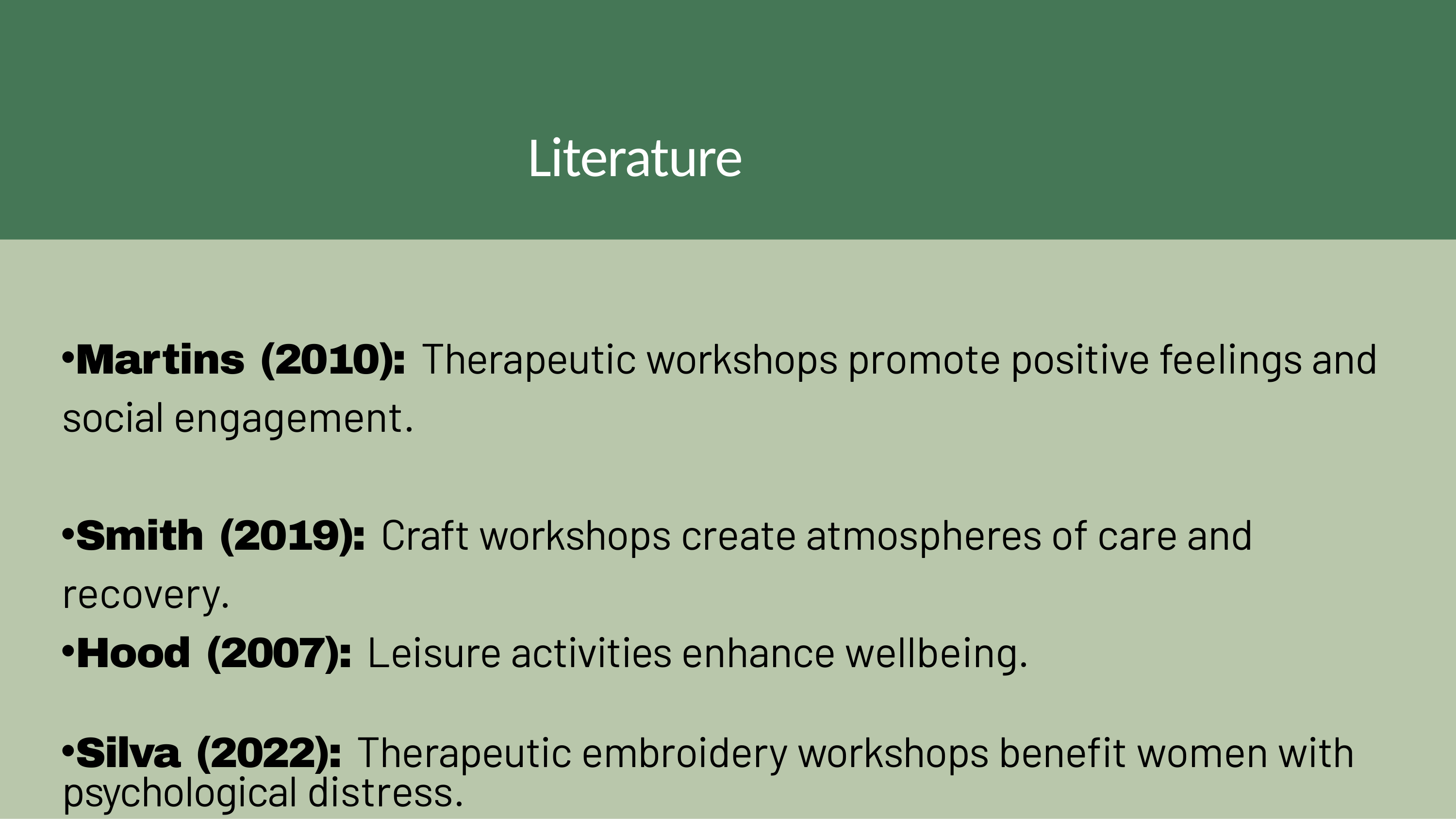

# Literature
Martins (2010): Therapeutic workshops promote positive feelings and social engagement.

Smith (2019): Craft workshops create atmospheres of care and recovery.
Hood (2007): Leisure activities enhance wellbeing.

Silva (2022): Therapeutic embroidery workshops benefit women with psychological distress.

Collective Findings: Therapeutic repair workshops in circular fashion enhance wellbeing through positive emotions, social
engagement, and personal resource development.